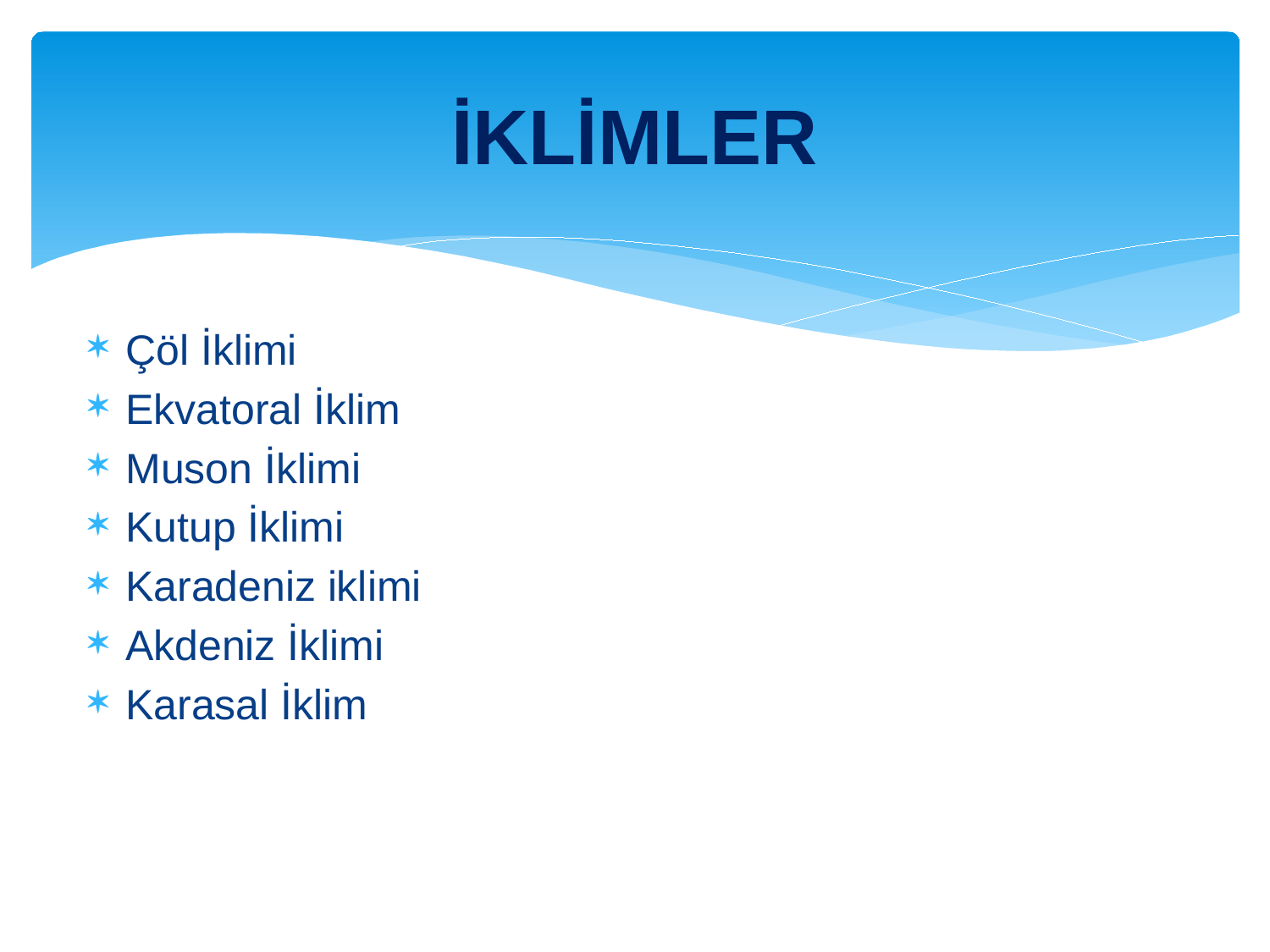

# İKLİMLER
Çöl İklimi
Ekvatoral İklim
Muson İklimi
Kutup İklimi
Karadeniz iklimi
Akdeniz İklimi
Karasal İklim